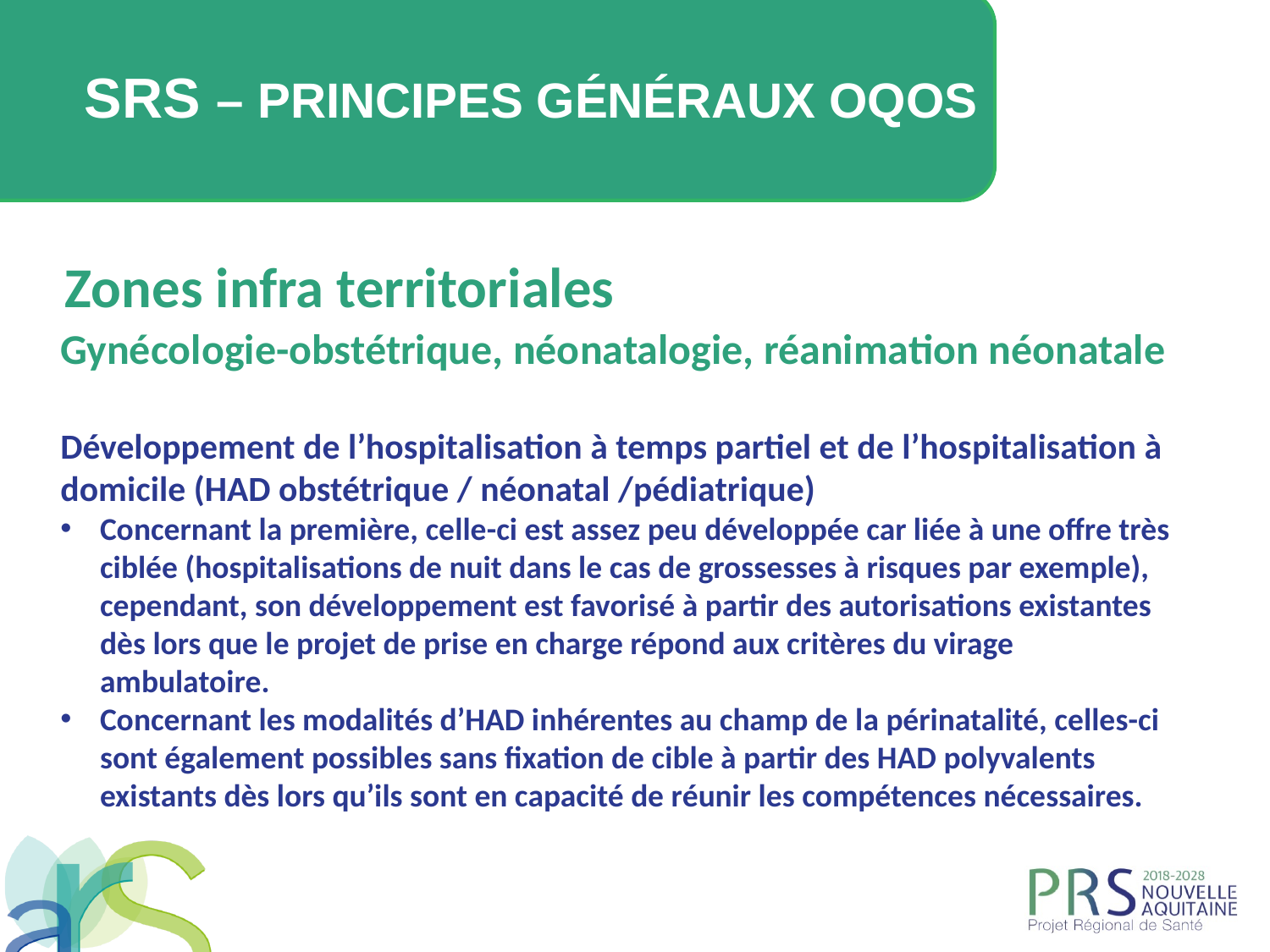

SRS – Principes généraux OQOS
Zones infra territoriales

Gynécologie-obstétrique, néonatalogie, réanimation néonatale

Développement de l’hospitalisation à temps partiel et de l’hospitalisation à domicile (HAD obstétrique / néonatal /pédiatrique)
Concernant la première, celle-ci est assez peu développée car liée à une offre très ciblée (hospitalisations de nuit dans le cas de grossesses à risques par exemple), cependant, son développement est favorisé à partir des autorisations existantes dès lors que le projet de prise en charge répond aux critères du virage ambulatoire.
Concernant les modalités d’HAD inhérentes au champ de la périnatalité, celles-ci sont également possibles sans fixation de cible à partir des HAD polyvalents existants dès lors qu’ils sont en capacité de réunir les compétences nécessaires.